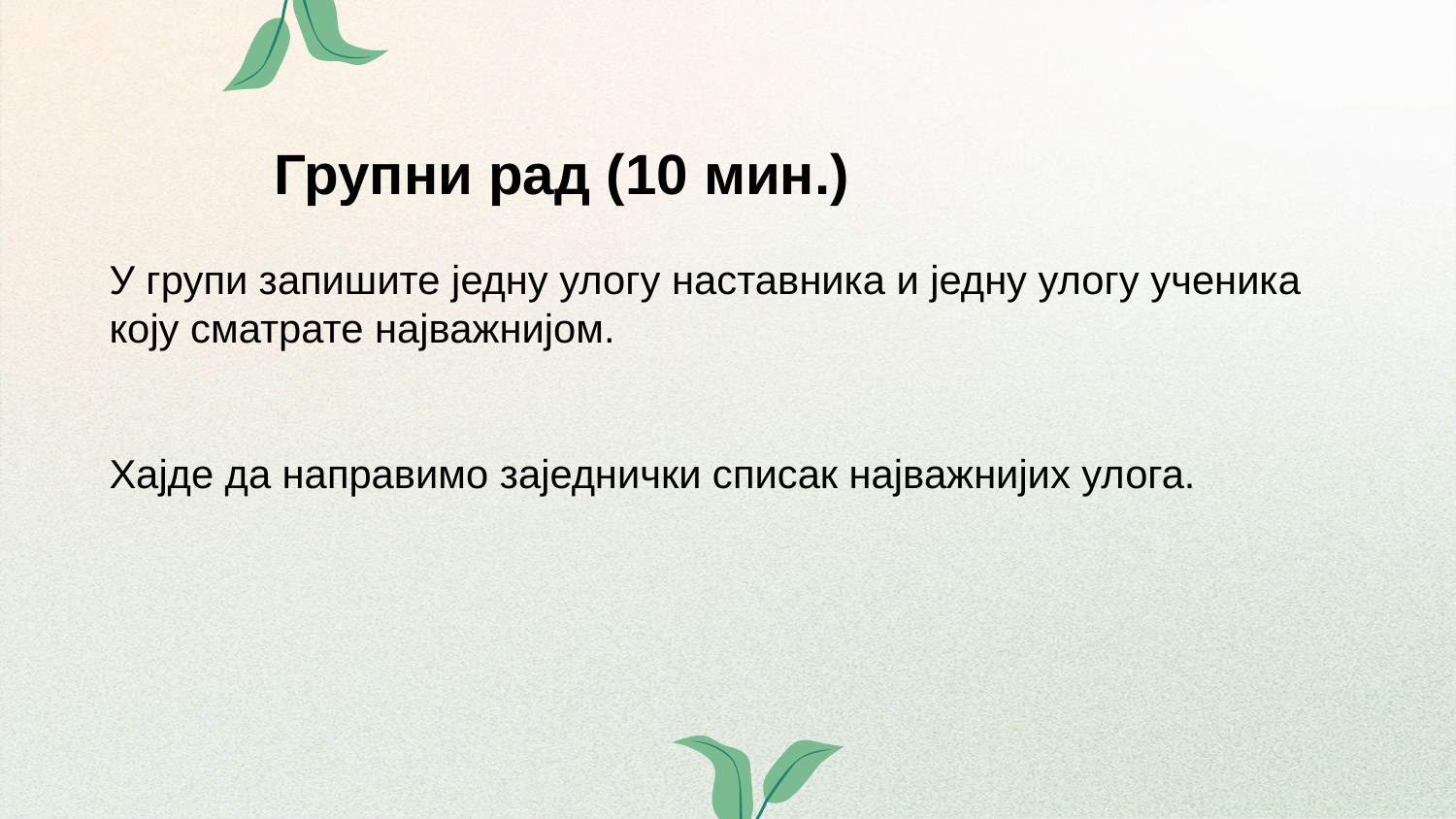

# Групни рад (10 мин.)
У групи запишите једну улогу наставника и једну улогу ученика коју сматрате најважнијом.

Хајде да направимо заједнички списак најважнијих улога.